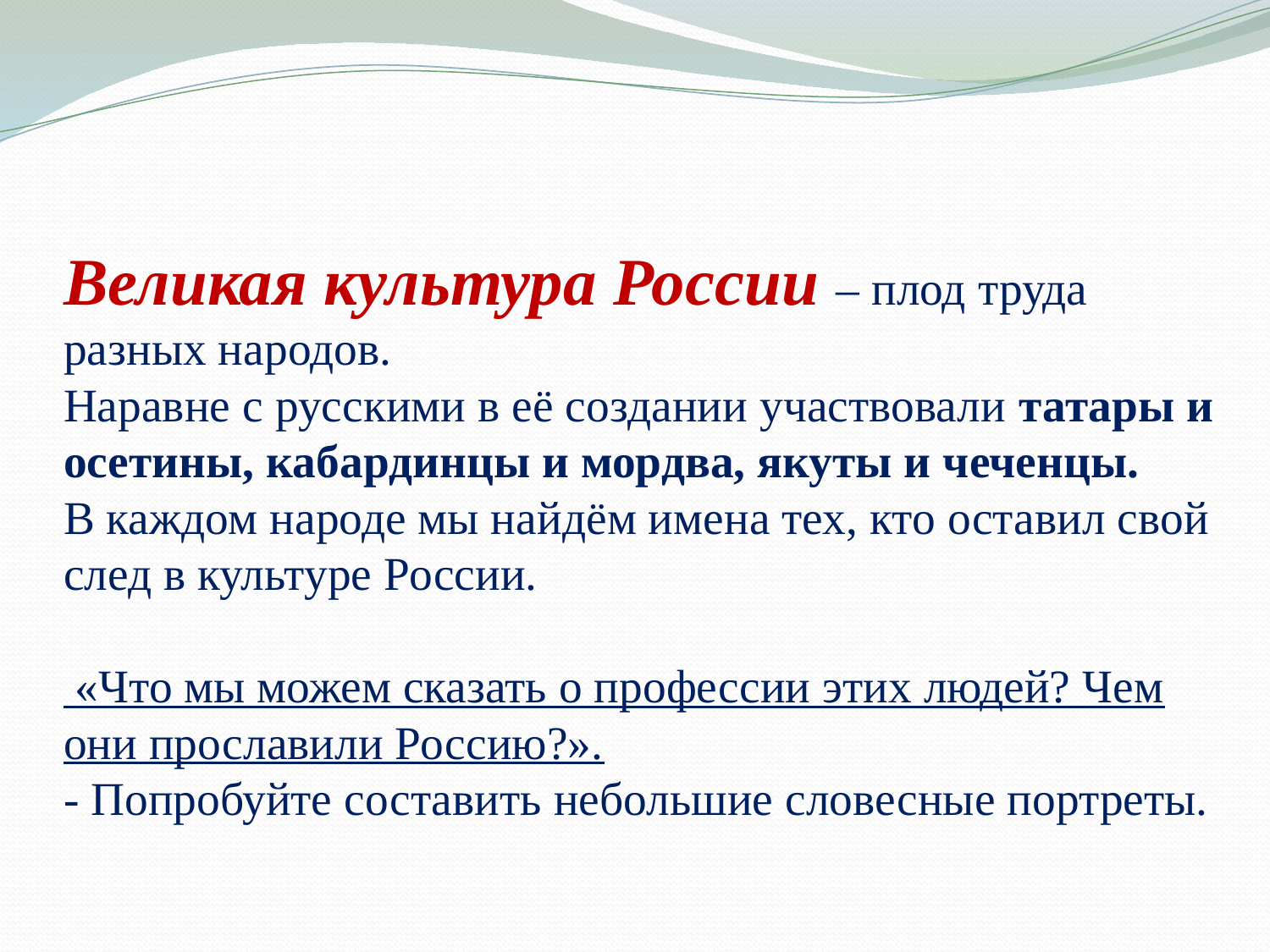

# Великая культура России – плод труда разных народов. Наравне с русскими в её создании участвовали татары и осетины, кабардинцы и мордва, якуты и чеченцы. В каждом народе мы найдём имена тех, кто оставил свой след в культуре России. «Что мы можем сказать о профессии этих людей? Чем они прославили Россию?». - Попробуйте составить небольшие словесные портреты.